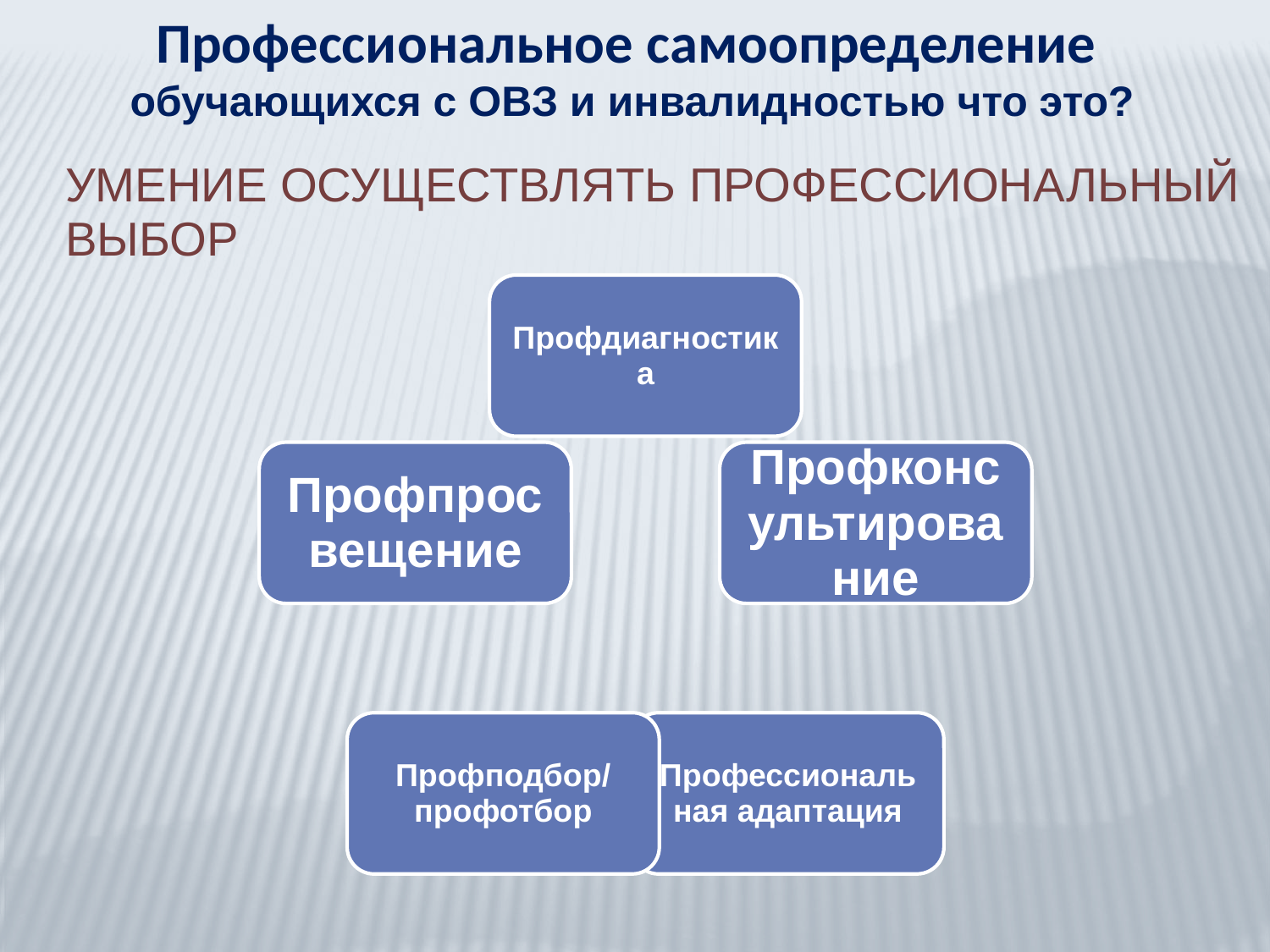

Профессиональное самоопределение
обучающихся с ОВЗ и инвалидностью что это?
Умение осуществлять профессиональный выбор
Профдиагностика
Профконсультирование
Профессиональная адаптация
Профподбор/профотбор
Профпросвещение